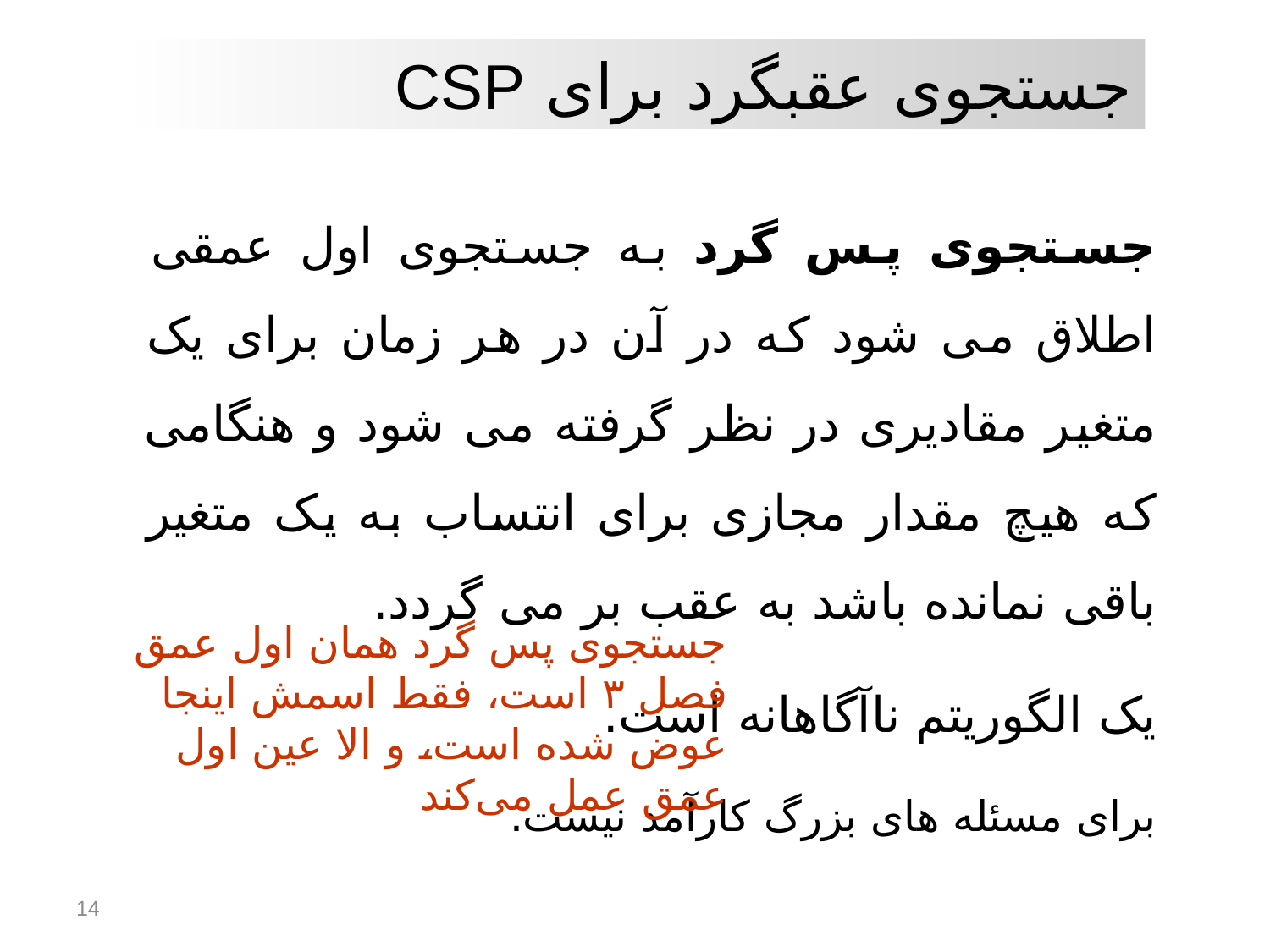

جستجوی عقبگرد برای CSP
جستجوی پس گرد به جستجوی اول عمقی اطلاق می شود که در آن در هر زمان برای یک متغیر مقادیری در نظر گرفته می شود و هنگامی که هیچ مقدار مجازی برای انتساب به یک متغیر باقی نمانده باشد به عقب بر می گردد.
یک الگوريتم ناآگاهانه است.
برای مسئله های بزرگ کارآمد نيست.
جستجوی پس گرد همان اول عمق فصل ۳ است، فقط اسمش اینجا عوض شده است، و الا عین اول عمق عمل می‌کند
14